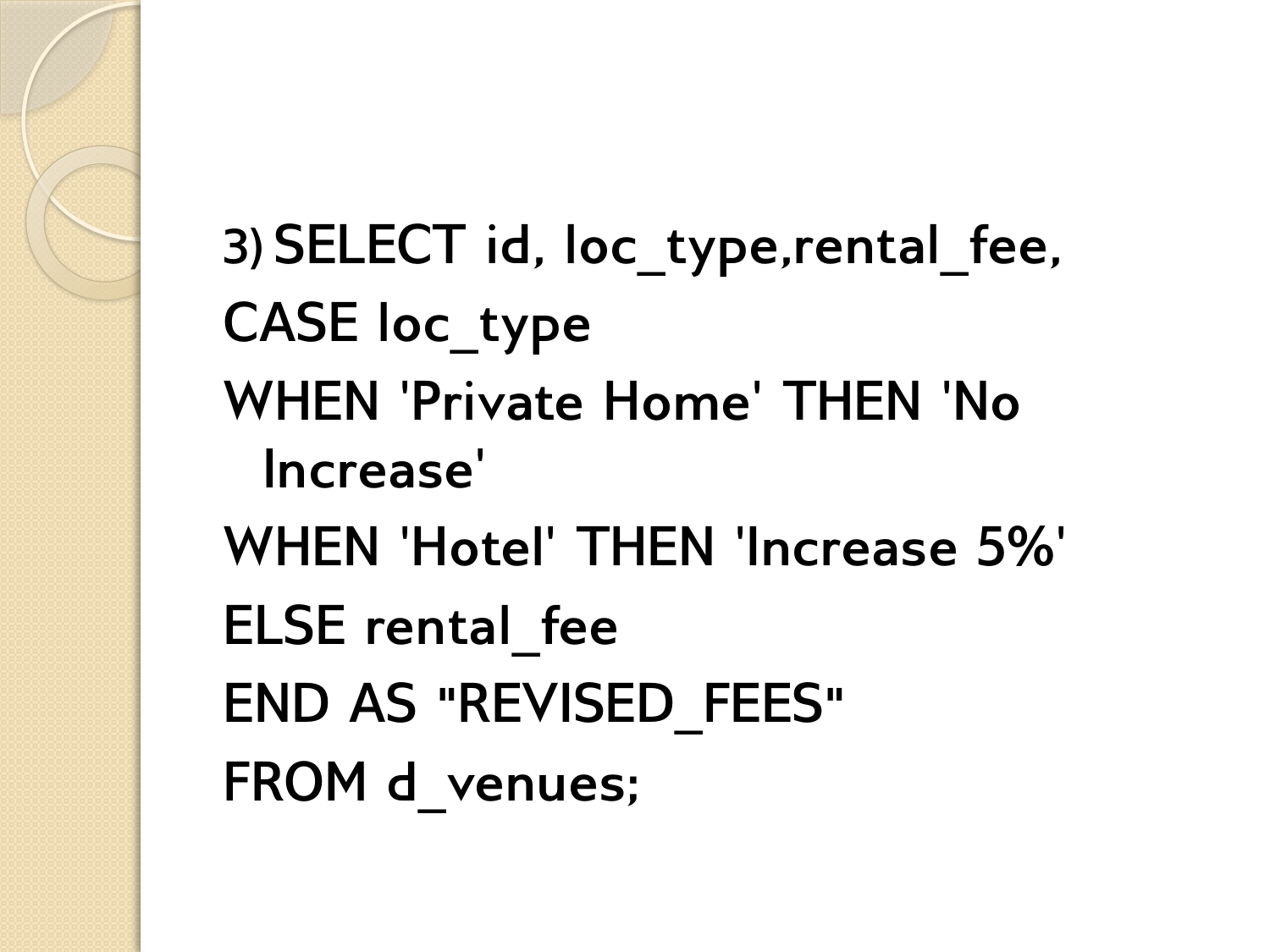

#
3) SELECT id, loc_type,rental_fee,
CASE loc_type
WHEN 'Private Home' THEN 'No Increase'
WHEN 'Hotel' THEN 'Increase 5%'
ELSE rental_fee
END AS "REVISED_FEES"
FROM d_venues;